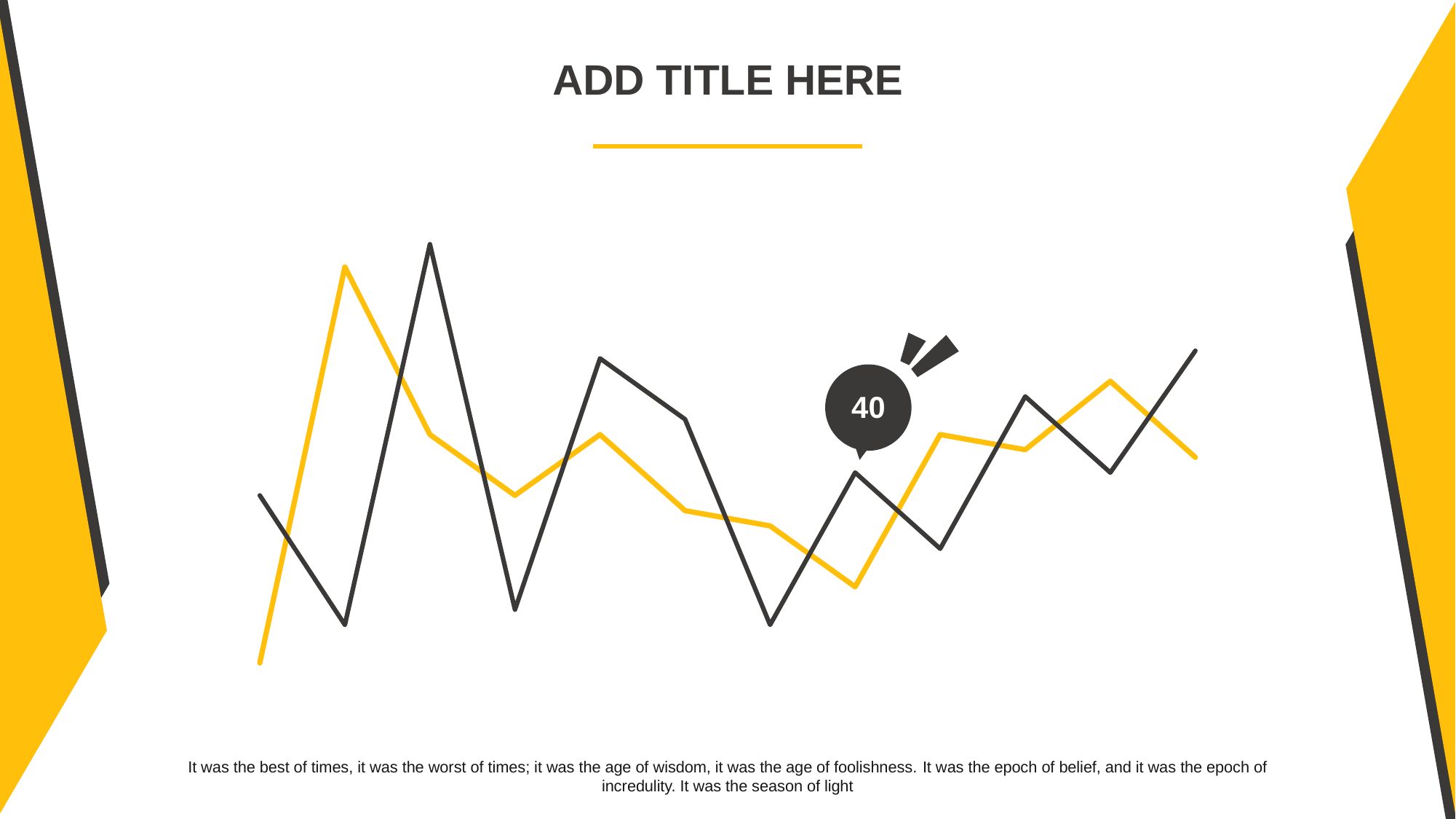

ADD TITLE HERE

### Chart

| Category | Series 1 | Series 2 |
|---|---|---|
| Jan | 10.0 | 32.0 |
| Feb | 62.0 | 15.0 |
| Mar | 40.0 | 65.0 |
| Apr | 32.0 | 17.0 |
| May | 40.0 | 50.0 |
| Jun | 30.0 | 42.0 |
| Jul | 28.0 | 15.0 |
| Aug | 20.0 | 35.0 |
| Sep | 40.0 | 25.0 |
| Oct | 38.0 | 45.0 |
| Nov | 47.0 | 35.0 |
| Dec | 37.0 | 51.0 |

40

It was the best of times, it was the worst of times; it was the age of wisdom, it was the age of foolishness. It was the epoch of belief, and it was the epoch of incredulity. It was the season of light